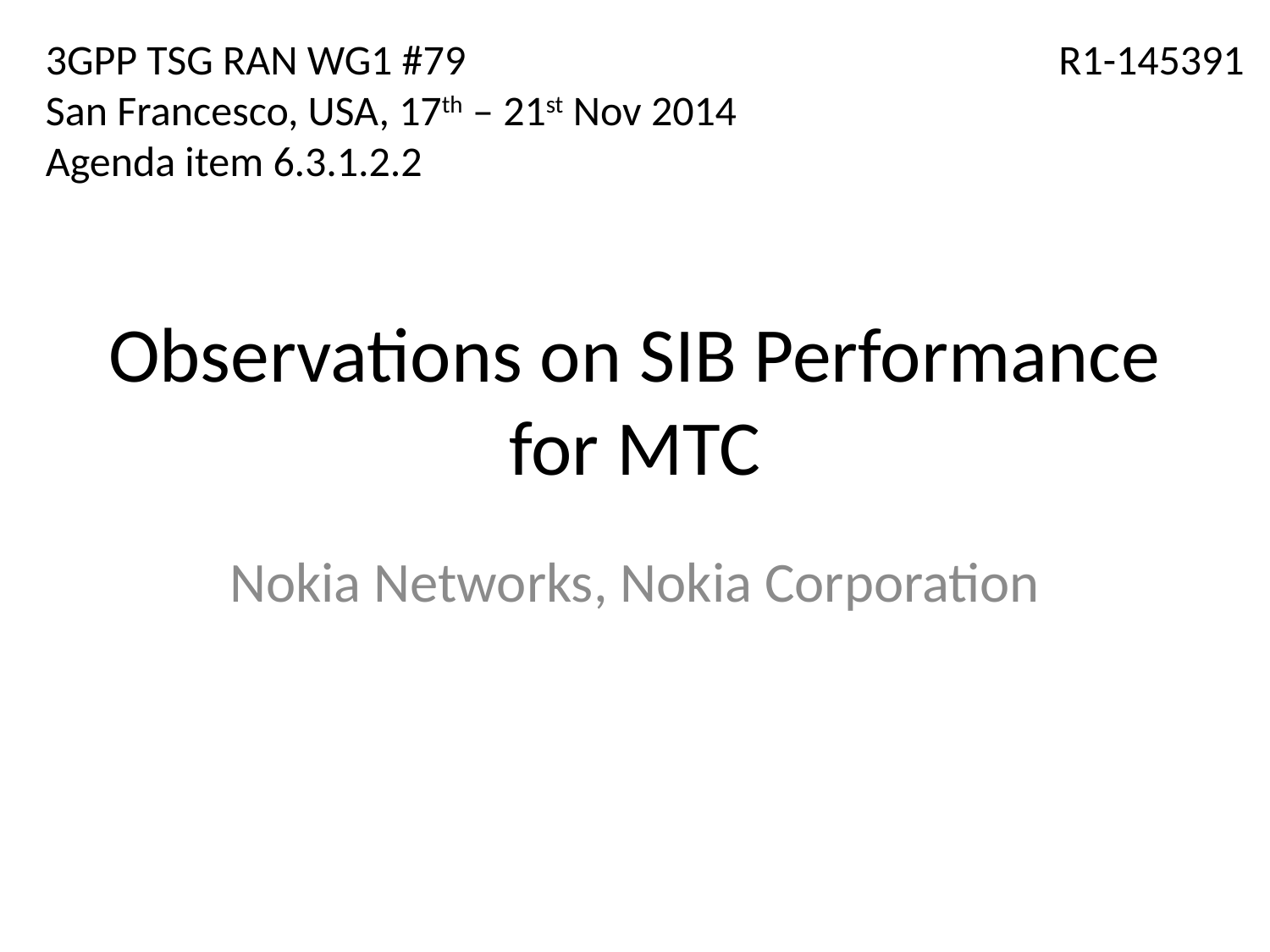

3GPP TSG RAN WG1 #79
San Francesco, USA, 17th – 21st Nov 2014
Agenda item 6.3.1.2.2
R1-145391
# Observations on SIB Performance for MTC
Nokia Networks, Nokia Corporation